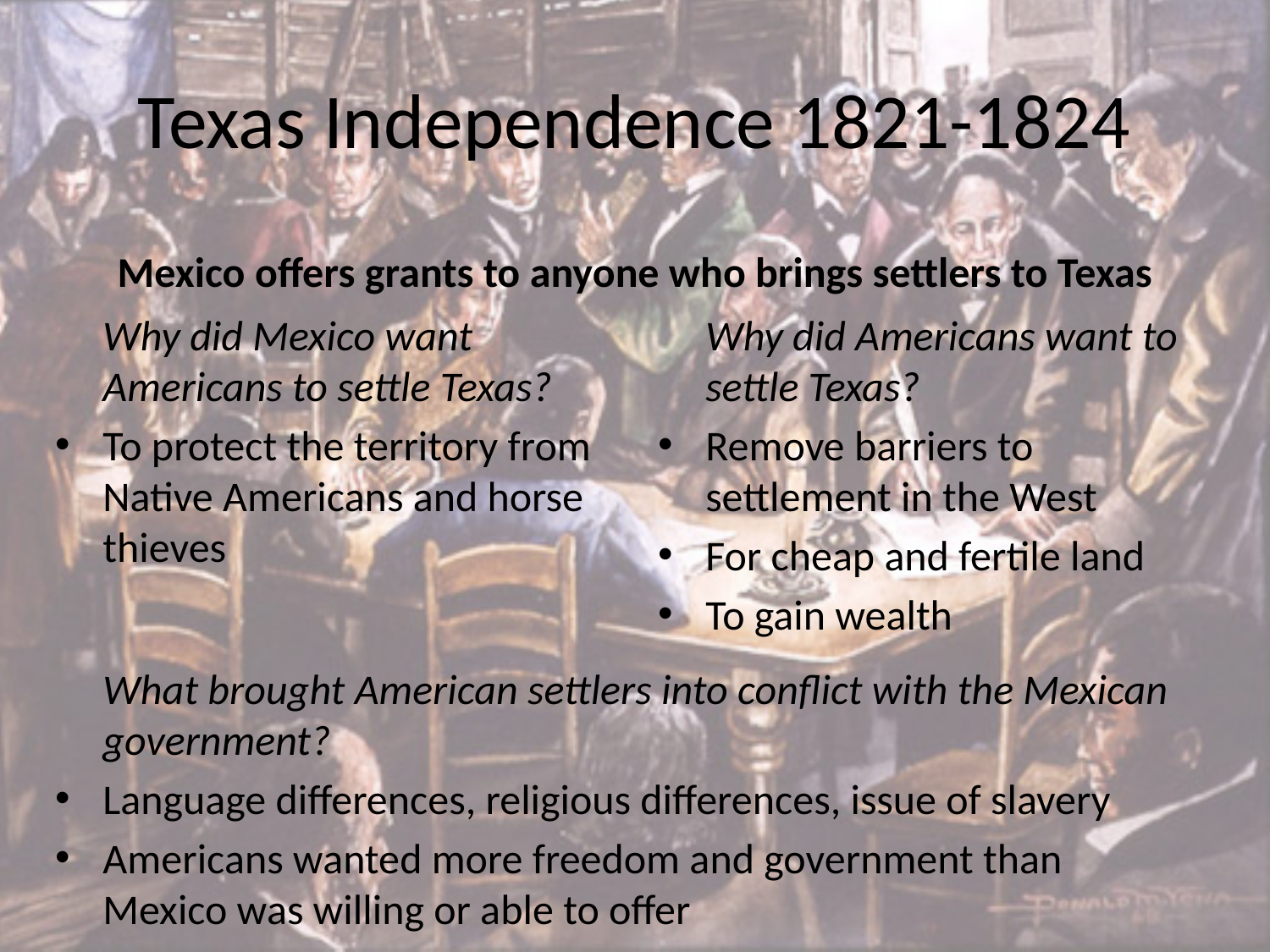

# Texas Independence 1821-1824
Mexico offers grants to anyone who brings settlers to Texas
     Why did Mexico want Americans to settle Texas?
To protect the territory from Native Americans and horse thieves
     Why did Americans want to settle Texas?
Remove barriers to settlement in the West
For cheap and fertile land
To gain wealth
     What brought American settlers into conflict with the Mexican government?
Language differences, religious differences, issue of slavery
Americans wanted more freedom and government than Mexico was willing or able to offer